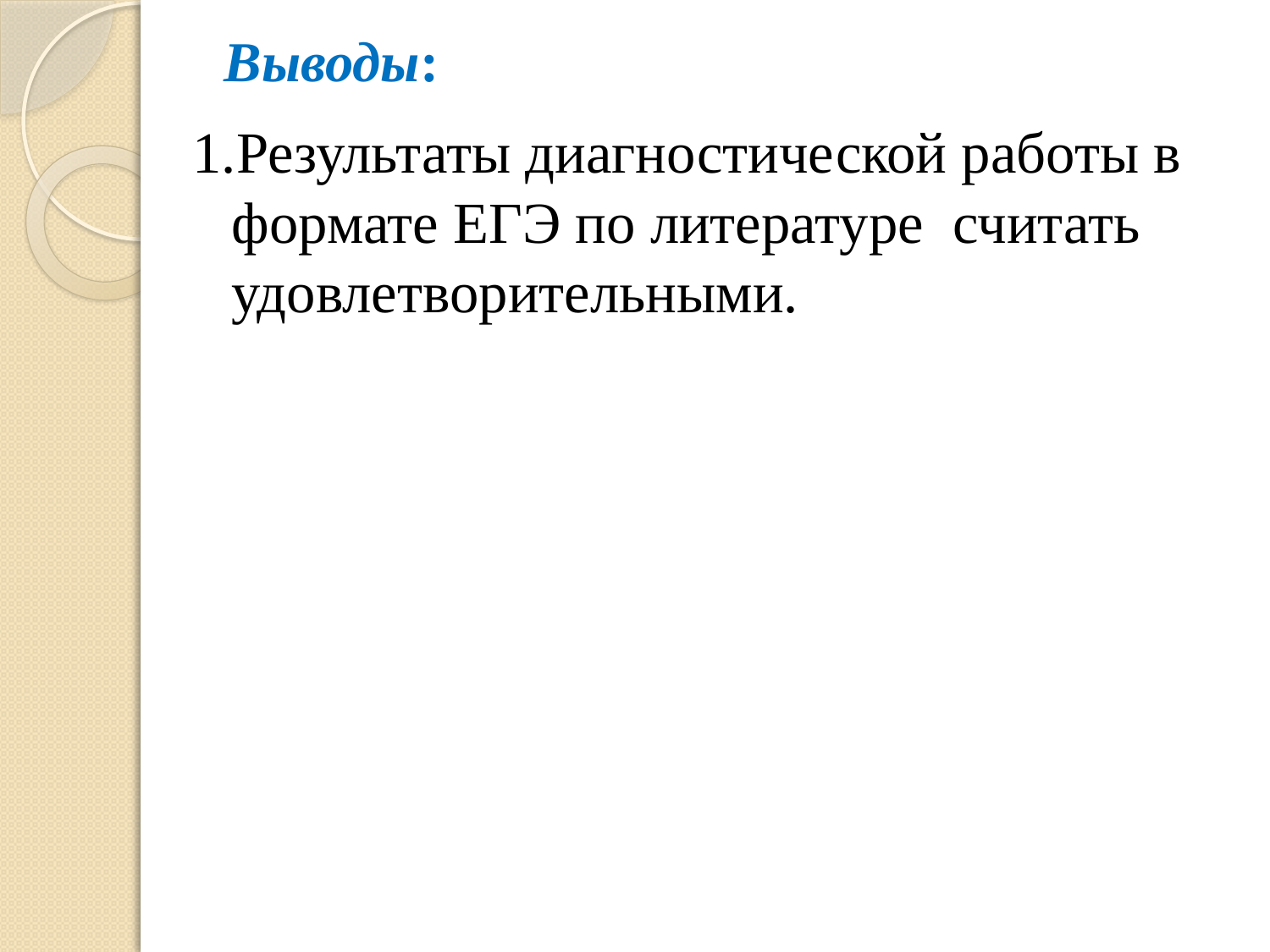

# Выводы:
1.Результаты диагностической работы в формате ЕГЭ по литературе  считать удовлетворительными.